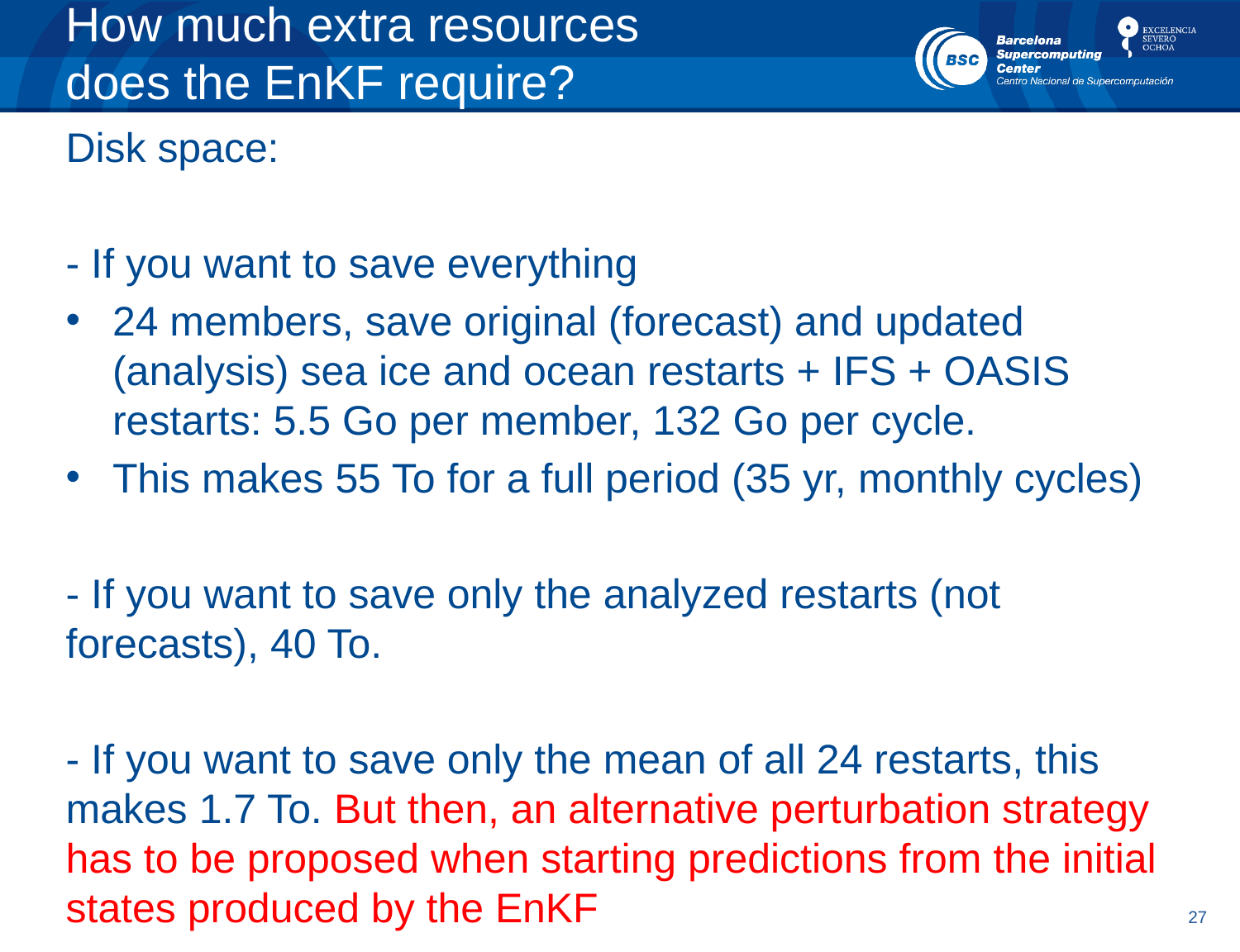

# How much extra resources does the EnKF require?
Disk space:

- If you want to save everything
24 members, save original (forecast) and updated (analysis) sea ice and ocean restarts + IFS + OASIS restarts: 5.5 Go per member, 132 Go per cycle.
This makes 55 To for a full period (35 yr, monthly cycles)

- If you want to save only the analyzed restarts (not forecasts), 40 To.

- If you want to save only the mean of all 24 restarts, this makes 1.7 To. But then, an alternative perturbation strategy has to be proposed when starting predictions from the initial states produced by the EnKF